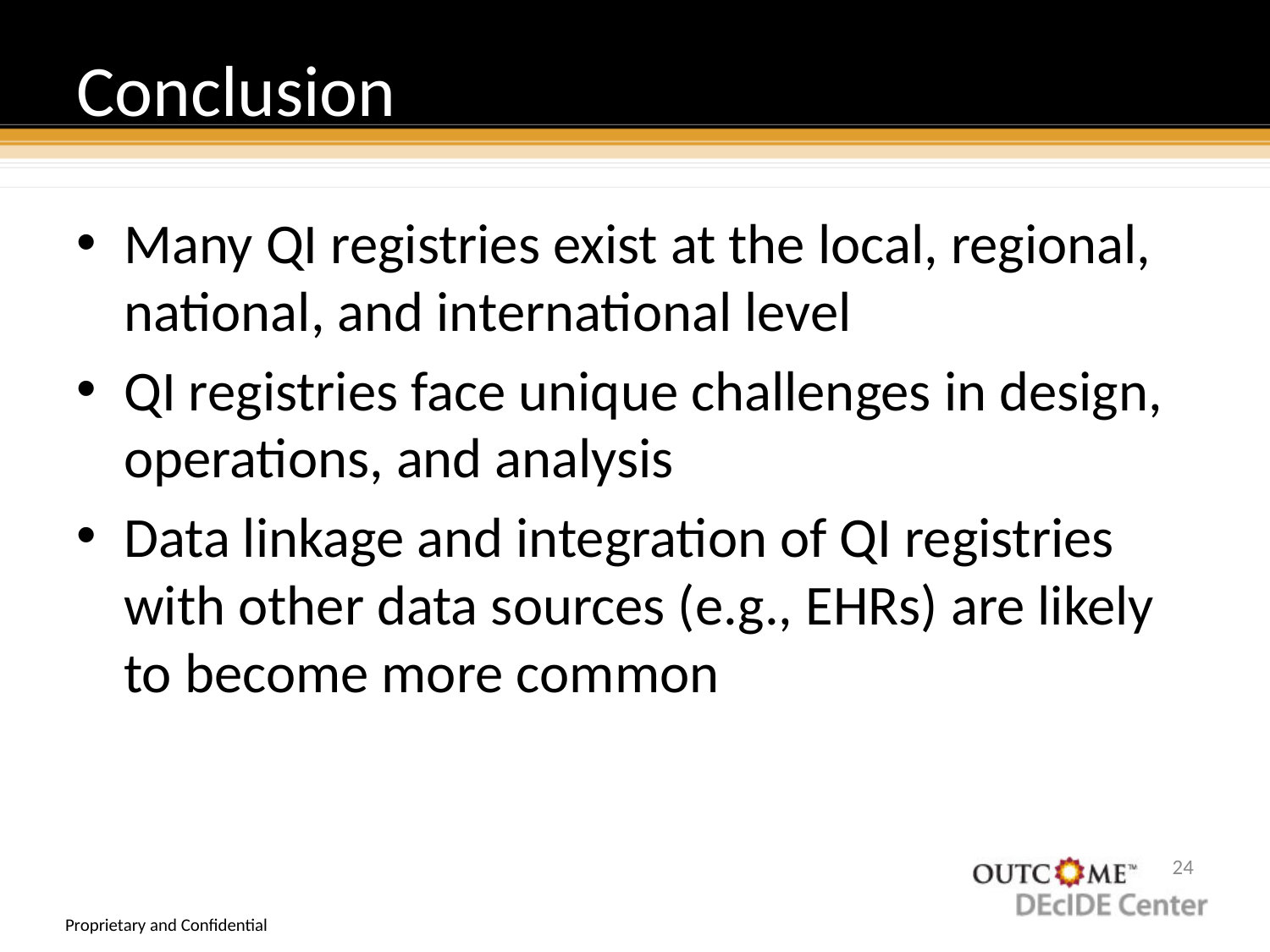

# Conclusion
Many QI registries exist at the local, regional, national, and international level
QI registries face unique challenges in design, operations, and analysis
Data linkage and integration of QI registries with other data sources (e.g., EHRs) are likely to become more common
24